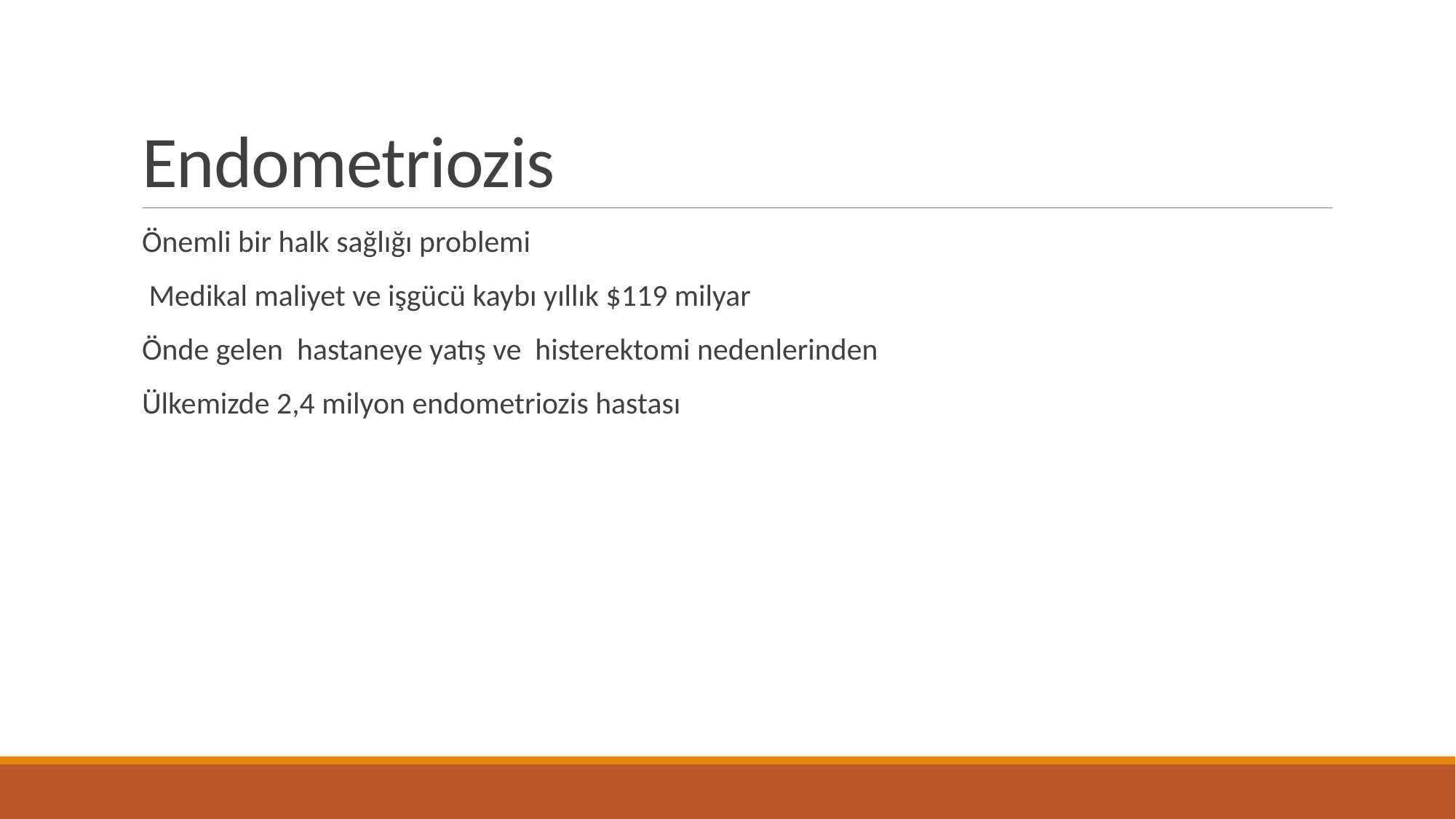

# Endometriozis
Önemli bir halk sağlığı problemi
 Medikal maliyet ve işgücü kaybı yıllık $119 milyar
Önde gelen  hastaneye yatış ve  histerektomi nedenlerinden
Ülkemizde 2,4 milyon endometriozis hastası